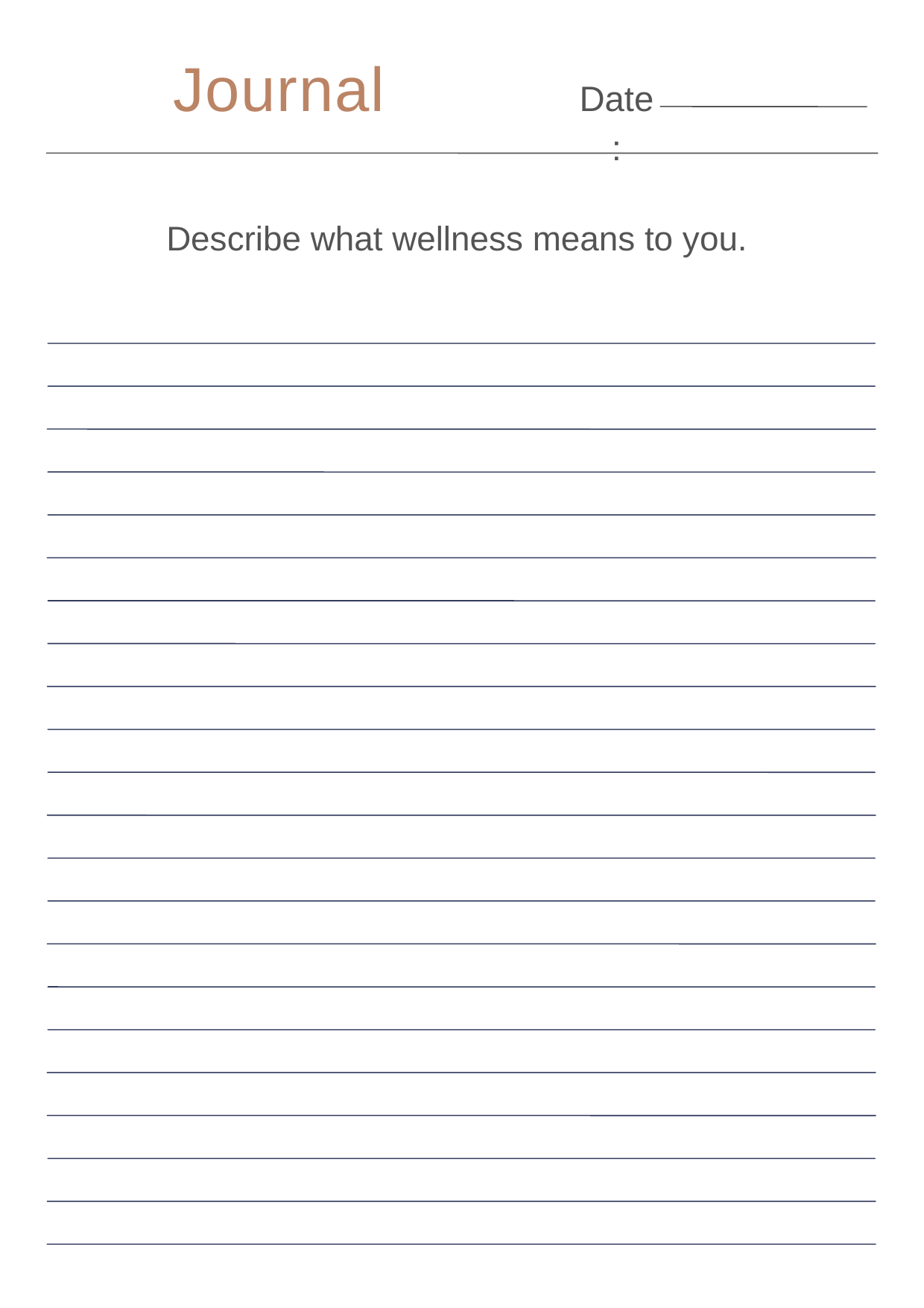

Journal
Date:

Describe what wellness means to you.